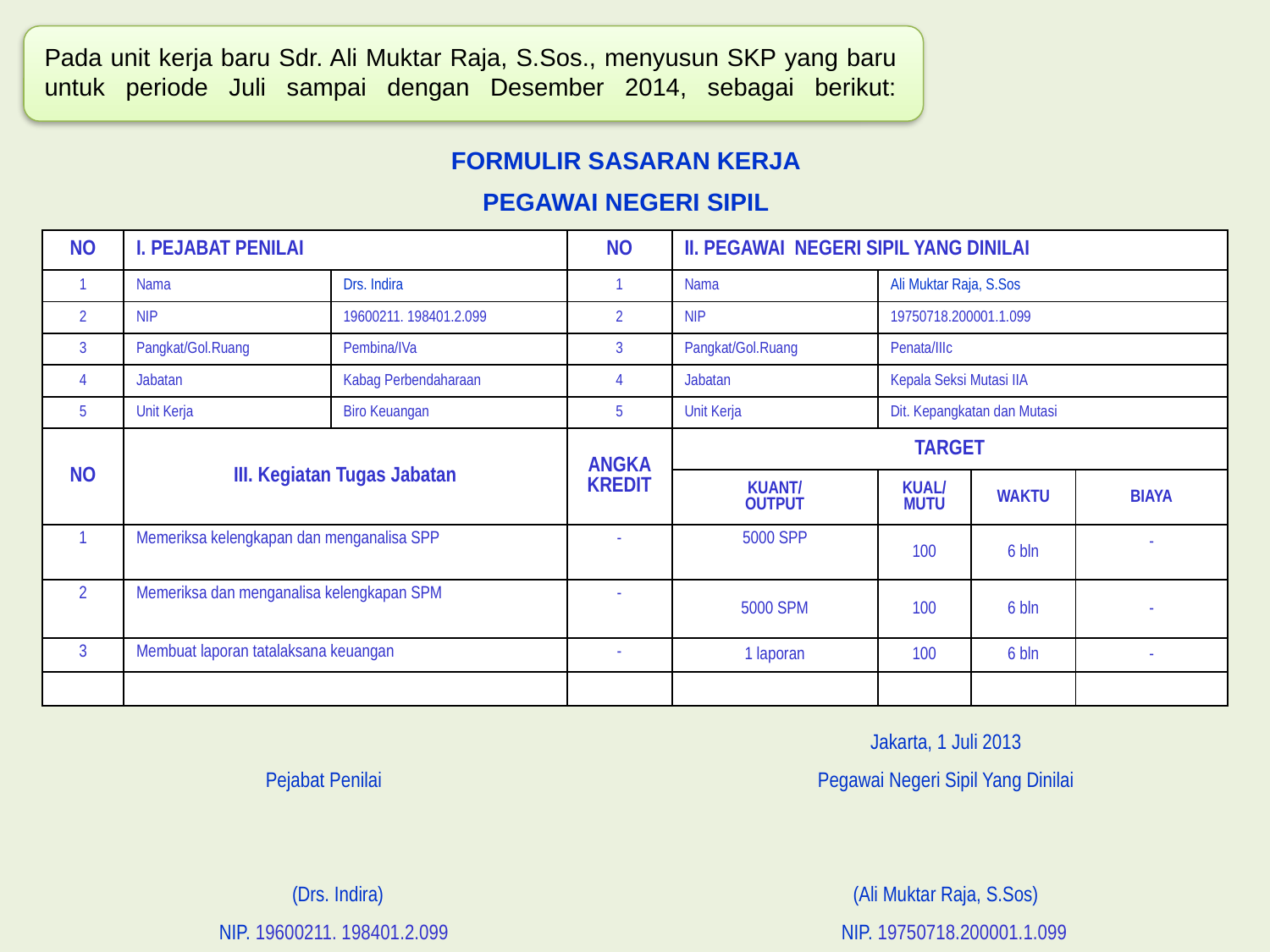

# Pada unit kerja baru Sdr. Ali Muktar Raja, S.Sos., menyusun SKP yang baru untuk periode Juli sampai dengan Desember 2014, sebagai berikut:
FORMULIR SASARAN KERJA
PEGAWAI NEGERI SIPIL
| NO | I. PEJABAT PENILAI |  | NO | II. PEGAWAI NEGERI SIPIL YANG DINILAI |  |  |  |
| --- | --- | --- | --- | --- | --- | --- | --- |
| 1 | Nama | Drs. Indira | 1 | Nama | Ali Muktar Raja, S.Sos |  |  |
| 2 | NIP | 19600211. 198401.2.099 | 2 | NIP | 19750718.200001.1.099 |  |  |
| 3 | Pangkat/Gol.Ruang | Pembina/IVa | 3 | Pangkat/Gol.Ruang | Penata/IIIc |  |  |
| 4 | Jabatan | Kabag Perbendaharaan | 4 | Jabatan | Kepala Seksi Mutasi IIA |  |  |
| 5 | Unit Kerja | Biro Keuangan | 5 | Unit Kerja | Dit. Kepangkatan dan Mutasi |  |  |
| NO | III. Kegiatan Tugas Jabatan |  | ANGKA KREDIT | TARGET |  |  |  |
|  |  |  |  | KUANT/ OUTPUT | KUAL/ MUTU | WAKTU | BIAYA |
| 1 | Memeriksa kelengkapan dan menganalisa SPP |  | - | 5000 SPP | 100 | 6 bln | - |
| 2 | Memeriksa dan menganalisa kelengkapan SPM |  | - | 5000 SPM | 100 | 6 bln | - |
| 3 | Membuat laporan tatalaksana keuangan |  | - | 1 laporan | 100 | 6 bln | - |
|  |  |  |  |  |  |  |  |
|  |  | Jakarta, 1 Juli 2013 |
| --- | --- | --- |
| Pejabat Penilai |  | Pegawai Negeri Sipil Yang Dinilai |
|  |  |  |
|  |  |  |
| (Drs. Indira) |  | (Ali Muktar Raja, S.Sos) |
| NIP. 19600211. 198401.2.099 |  | NIP. 19750718.200001.1.099 |